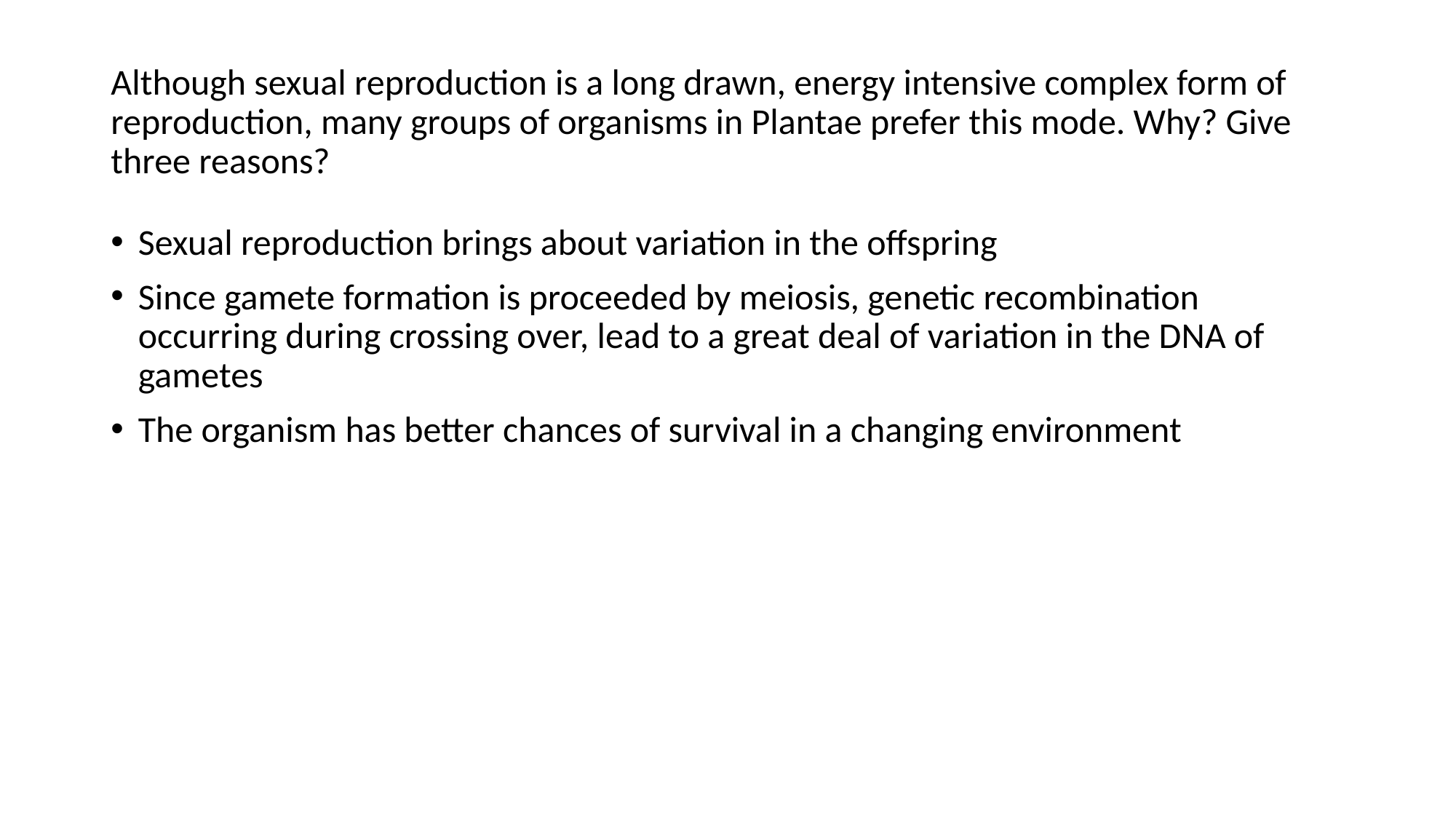

# Although sexual reproduction is a long drawn, energy intensive complex form of reproduction, many groups of organisms in Plantae prefer this mode. Why? Give three reasons?
Sexual reproduction brings about variation in the offspring
Since gamete formation is proceeded by meiosis, genetic recombination occurring during crossing over, lead to a great deal of variation in the DNA of gametes
The organism has better chances of survival in a changing environment